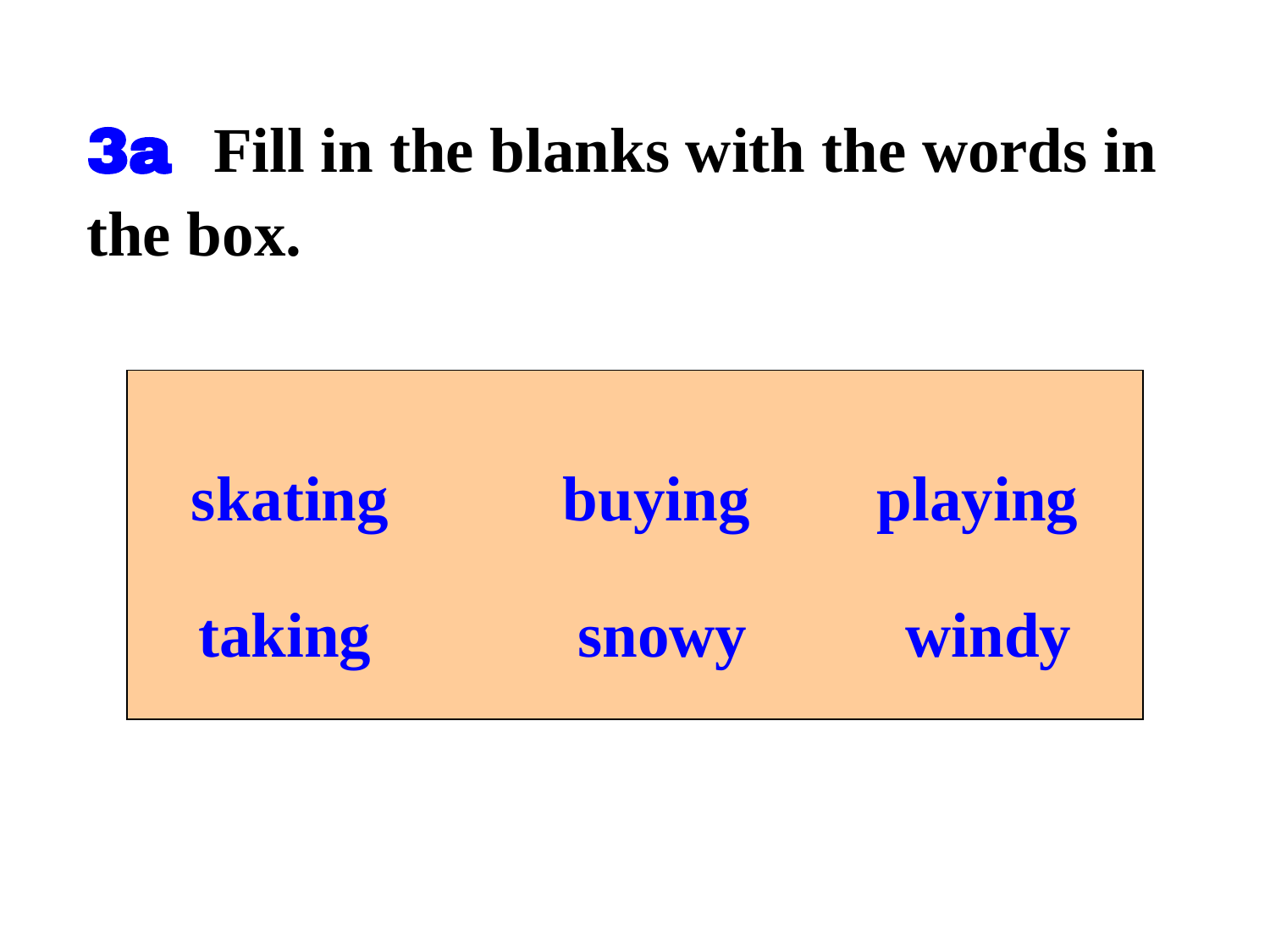

3a  Fill in the blanks with the words in the box.
skating           buying        playing
taking             snowy          windy